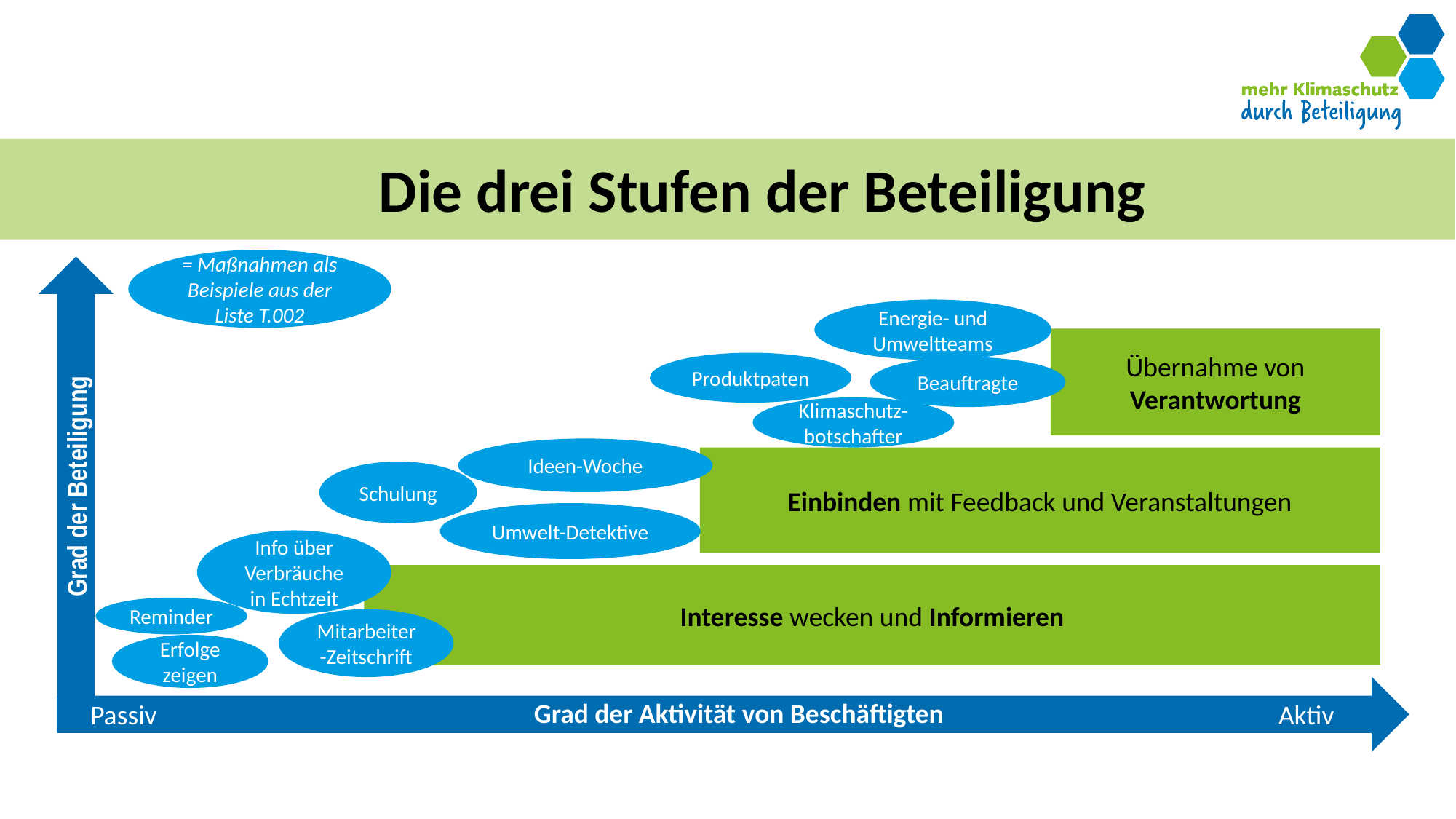

Die drei Stufen der Beteiligung
= Maßnahmen als Beispiele aus der Liste T.002
Energie- und Umweltteams
Übernahme von Verantwortung
Produktpaten
Beauftragte
Klimaschutz-botschafter
Ideen-Woche
Grad der Beteiligung
Einbinden mit Feedback und Veranstaltungen
Schulung
Umwelt-Detektive
Info über Verbräuche in Echtzeit
Interesse wecken und Informieren
Reminder
Mitarbeiter-Zeitschrift
Erfolge zeigen

Aktiv
Passiv
Grad der Aktivität von Beschäftigten